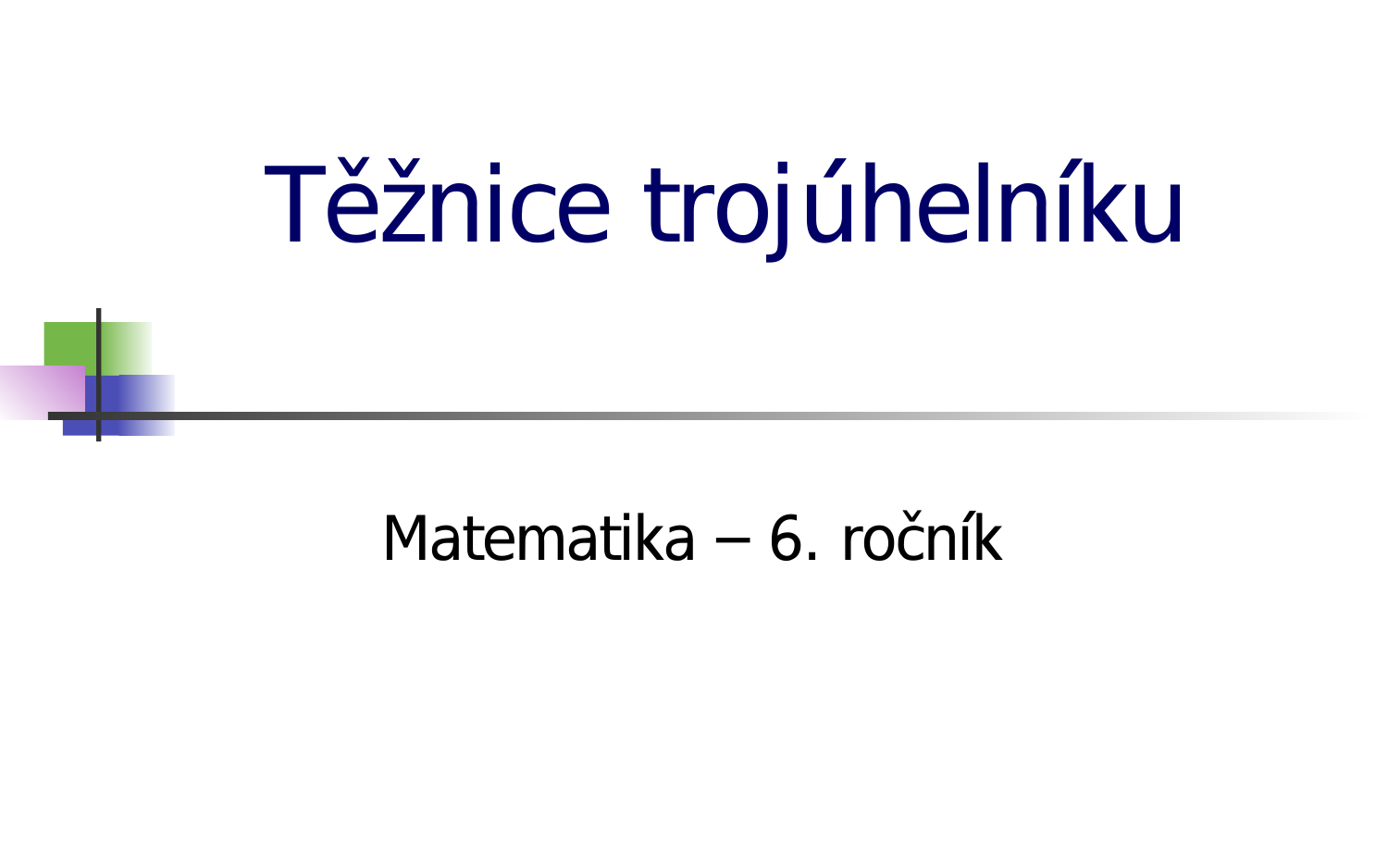

# Těžnice trojúhelníku
Matematika – 6. ročník